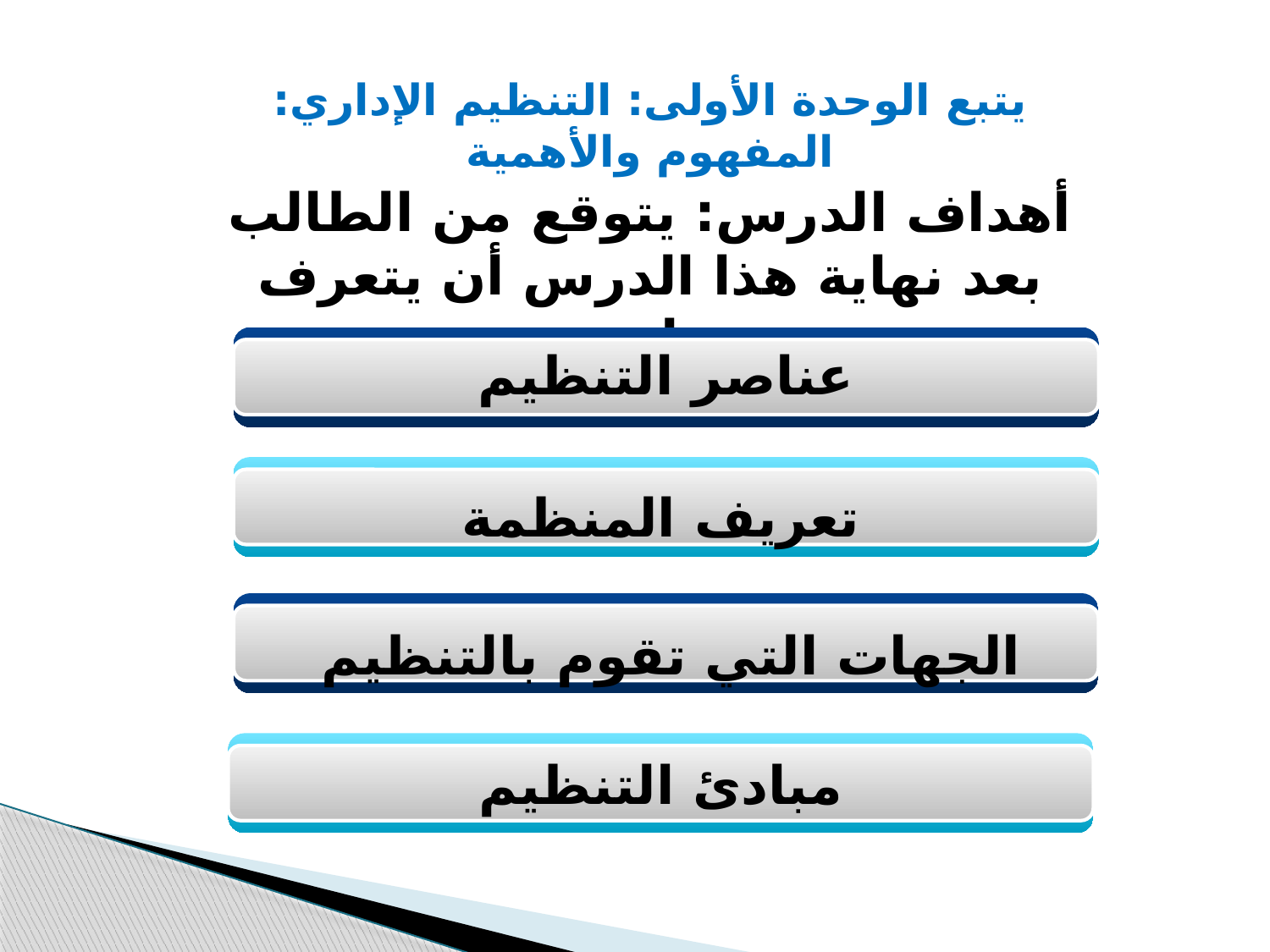

يتبع الوحدة الأولى: التنظيم الإداري: المفهوم والأهمية
أهداف الدرس: يتوقع من الطالب بعد نهاية هذا الدرس أن يتعرف على:

عناصر التنظيم

تعريف المنظمة

الجهات التي تقوم بالتنظيم

مبادئ التنظيم